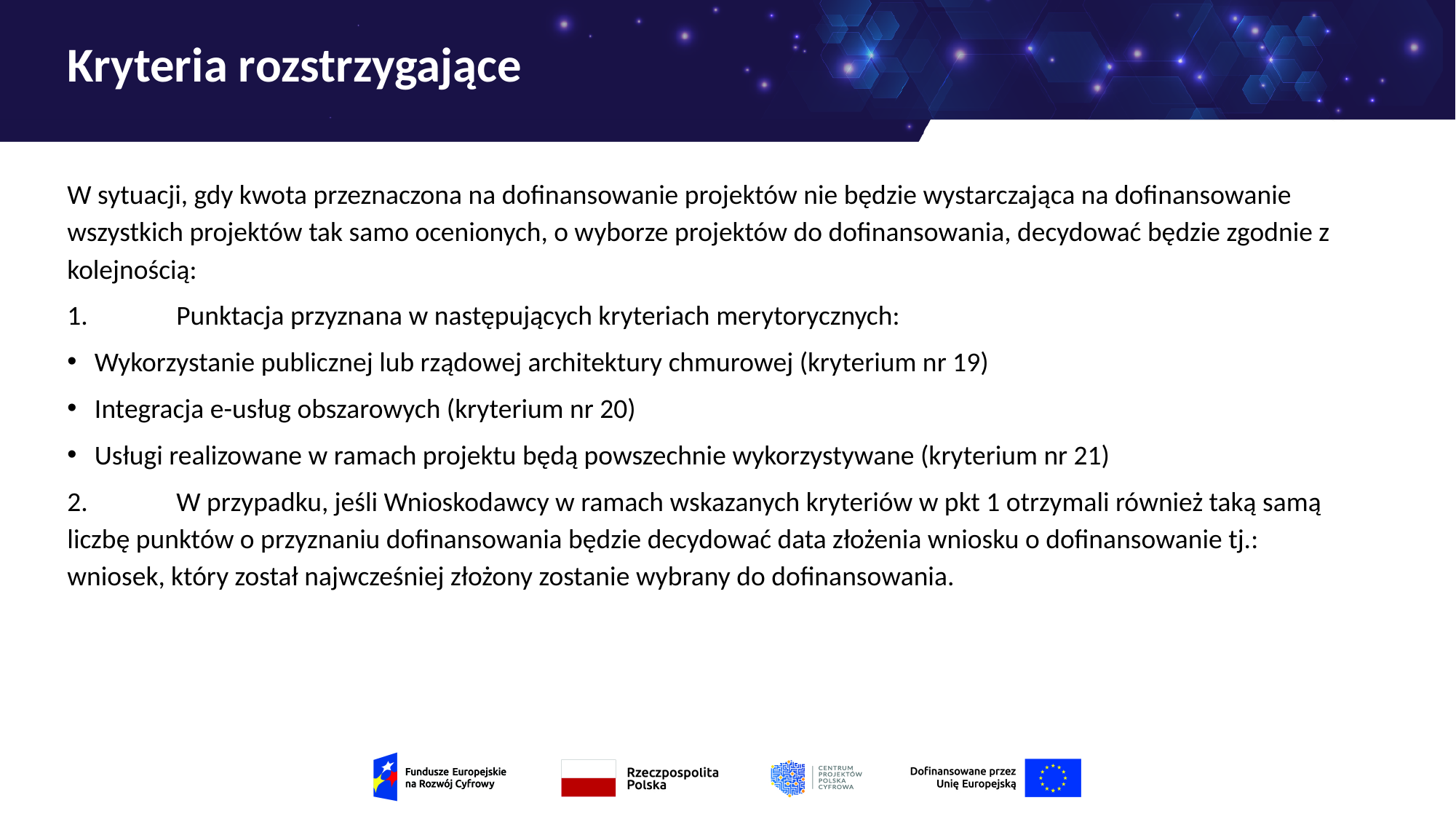

# Kryteria rozstrzygające
W sytuacji, gdy kwota przeznaczona na dofinansowanie projektów nie będzie wystarczająca na dofinansowanie wszystkich projektów tak samo ocenionych, o wyborze projektów do dofinansowania, decydować będzie zgodnie z kolejnością:
1.	Punktacja przyznana w następujących kryteriach merytorycznych:
Wykorzystanie publicznej lub rządowej architektury chmurowej (kryterium nr 19)
Integracja e-usług obszarowych (kryterium nr 20)
Usługi realizowane w ramach projektu będą powszechnie wykorzystywane (kryterium nr 21)
2.	W przypadku, jeśli Wnioskodawcy w ramach wskazanych kryteriów w pkt 1 otrzymali również taką samą liczbę punktów o przyznaniu dofinansowania będzie decydować data złożenia wniosku o dofinansowanie tj.: wniosek, który został najwcześniej złożony zostanie wybrany do dofinansowania.